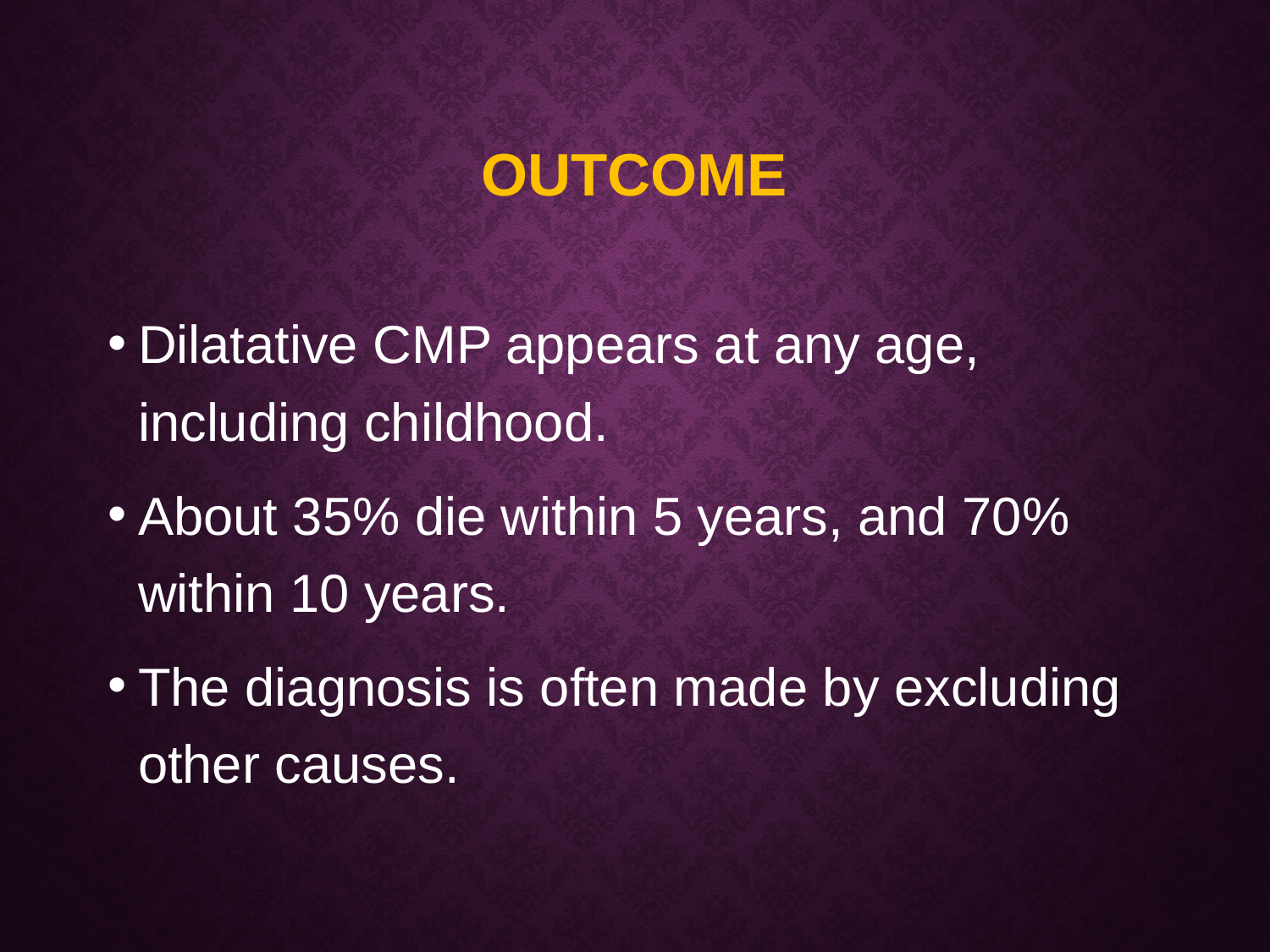

# outcome
Dilatative CMP appears at any age, including childhood.
About 35% die within 5 years, and 70% within 10 years.
The diagnosis is often made by excluding other causes.